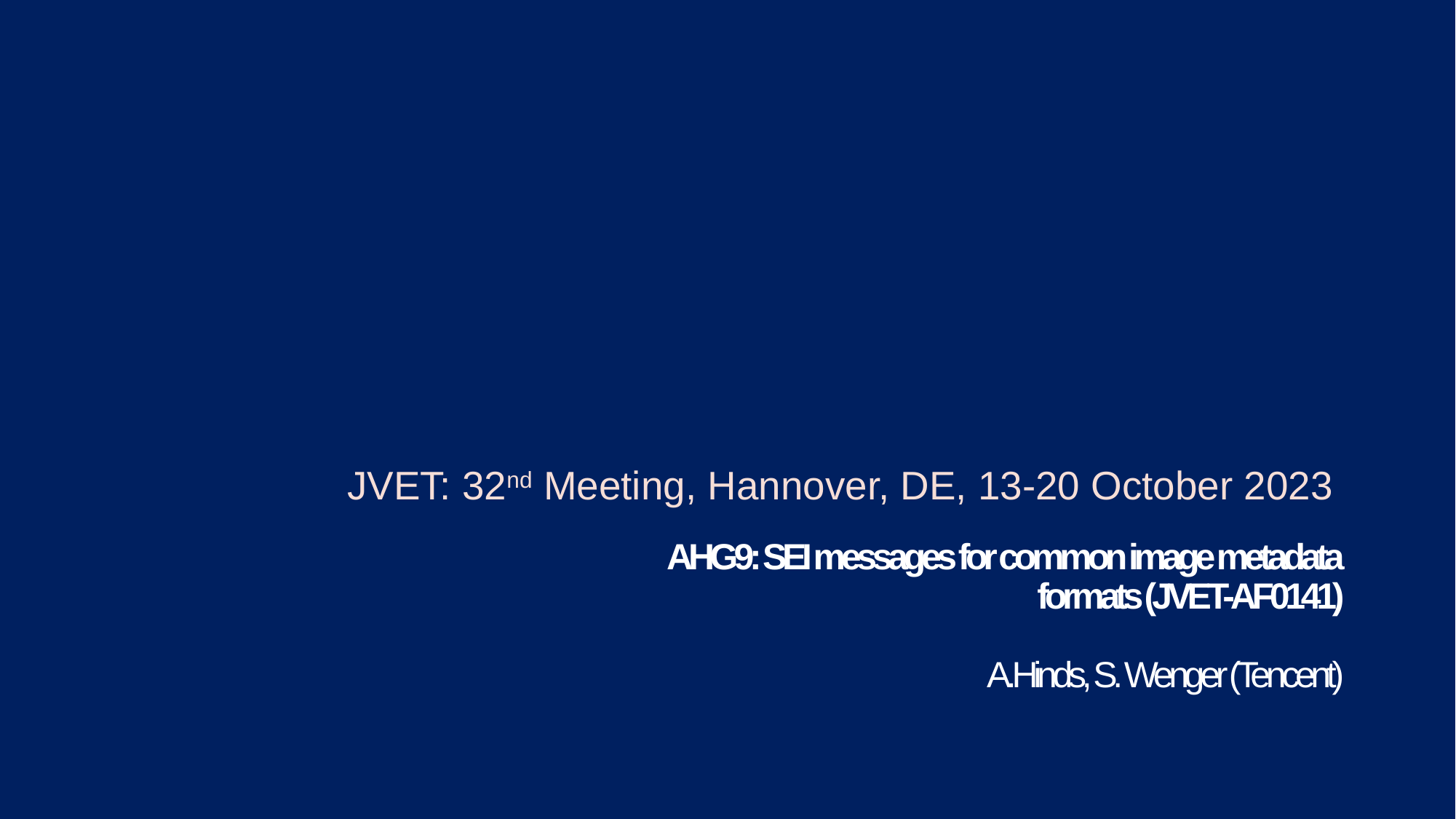

JVET: 32nd Meeting, Hannover, DE, 13-20 October 2023
# AHG9: SEI messages for common image metadata formats (JVET-AF0141) A.Hinds, S. Wenger (Tencent)